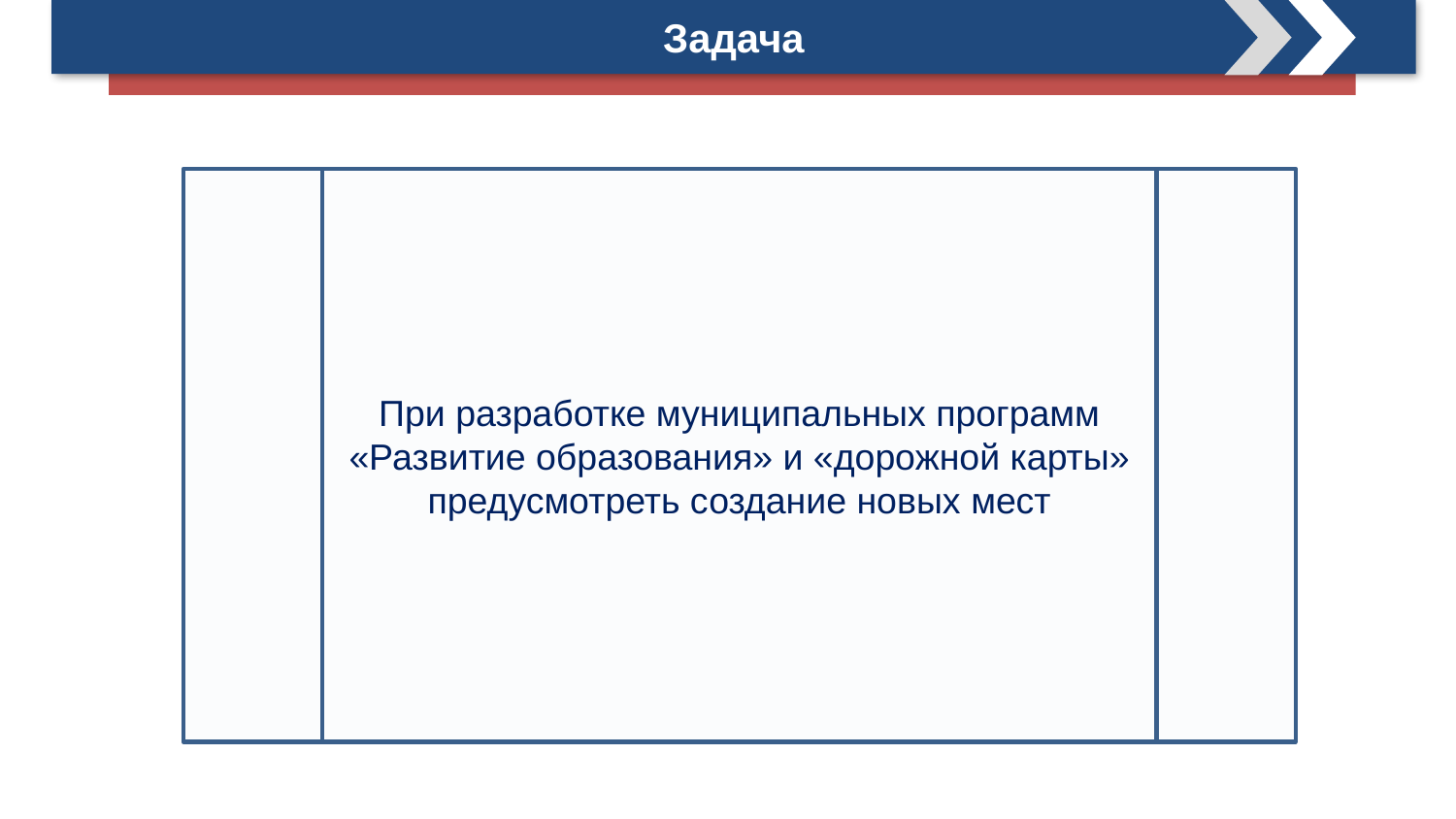

Задача

При разработке муниципальных программ «Развитие образования» и «дорожной карты» предусмотреть создание новых мест